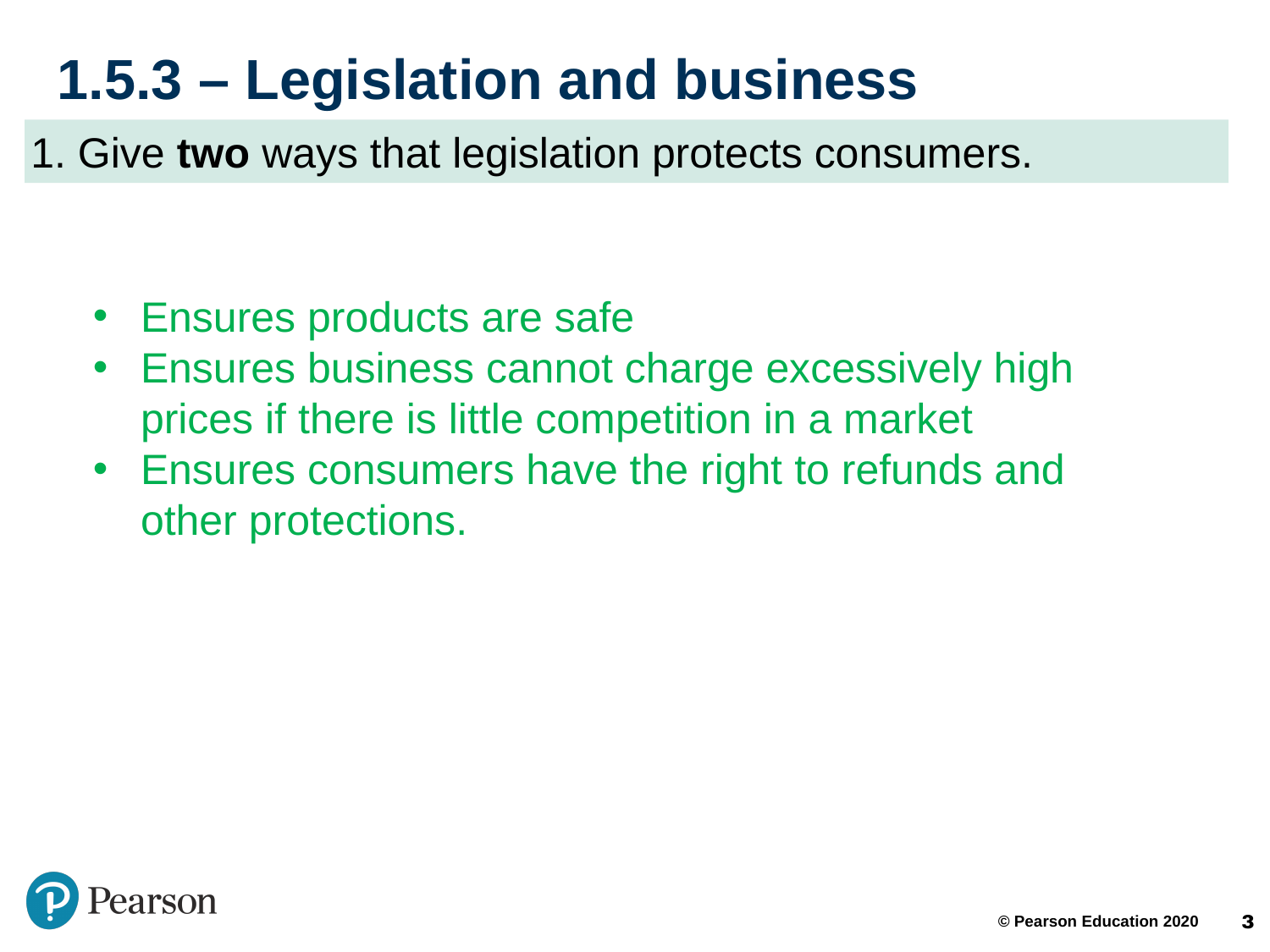

# 1.5.3 – Legislation and business
1. Give two ways that legislation protects consumers.
Ensures products are safe
Ensures business cannot charge excessively high prices if there is little competition in a market
Ensures consumers have the right to refunds and other protections.

3